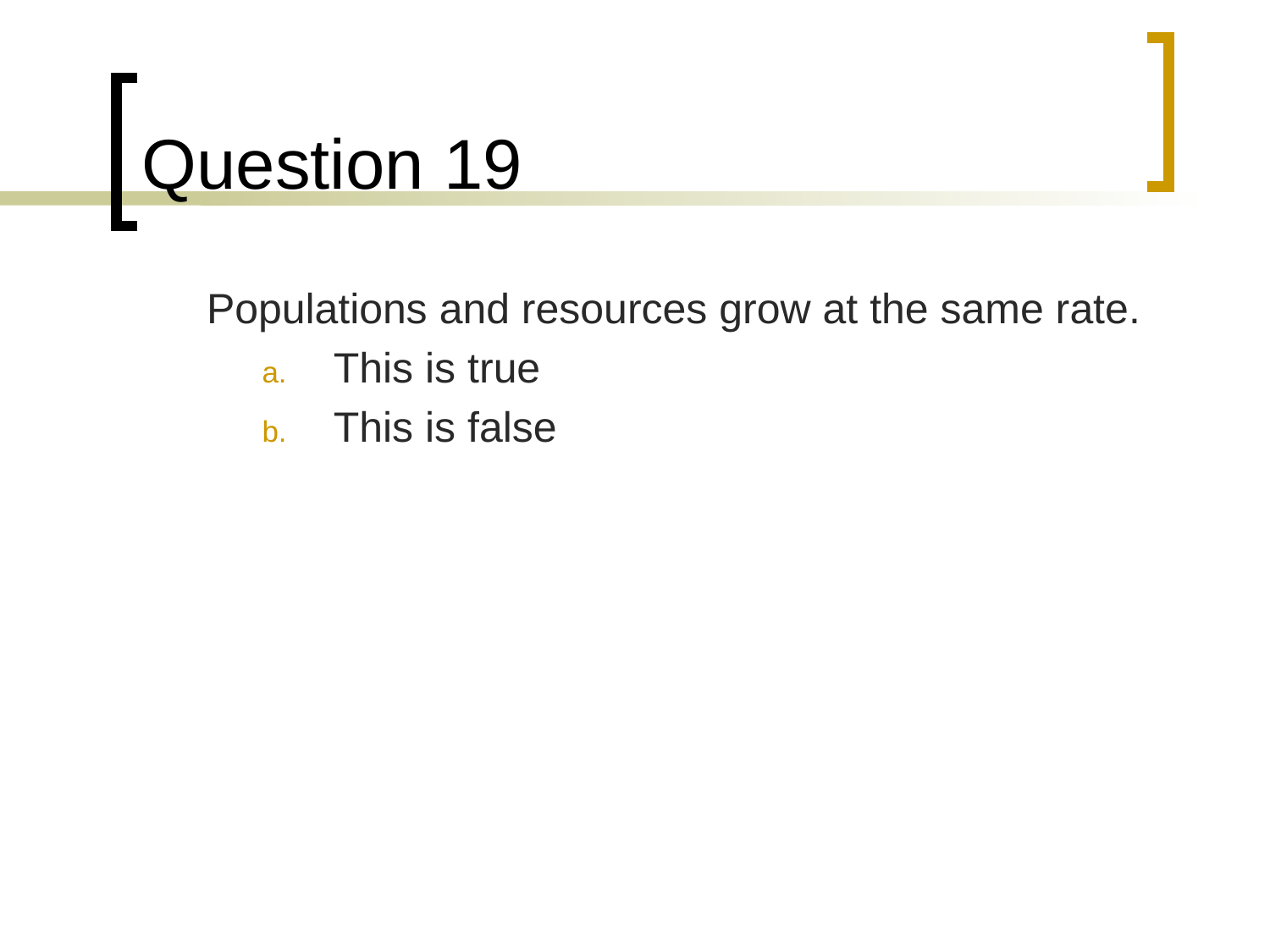

# Question 19
	Populations and resources grow at the same rate.
This is true
This is false